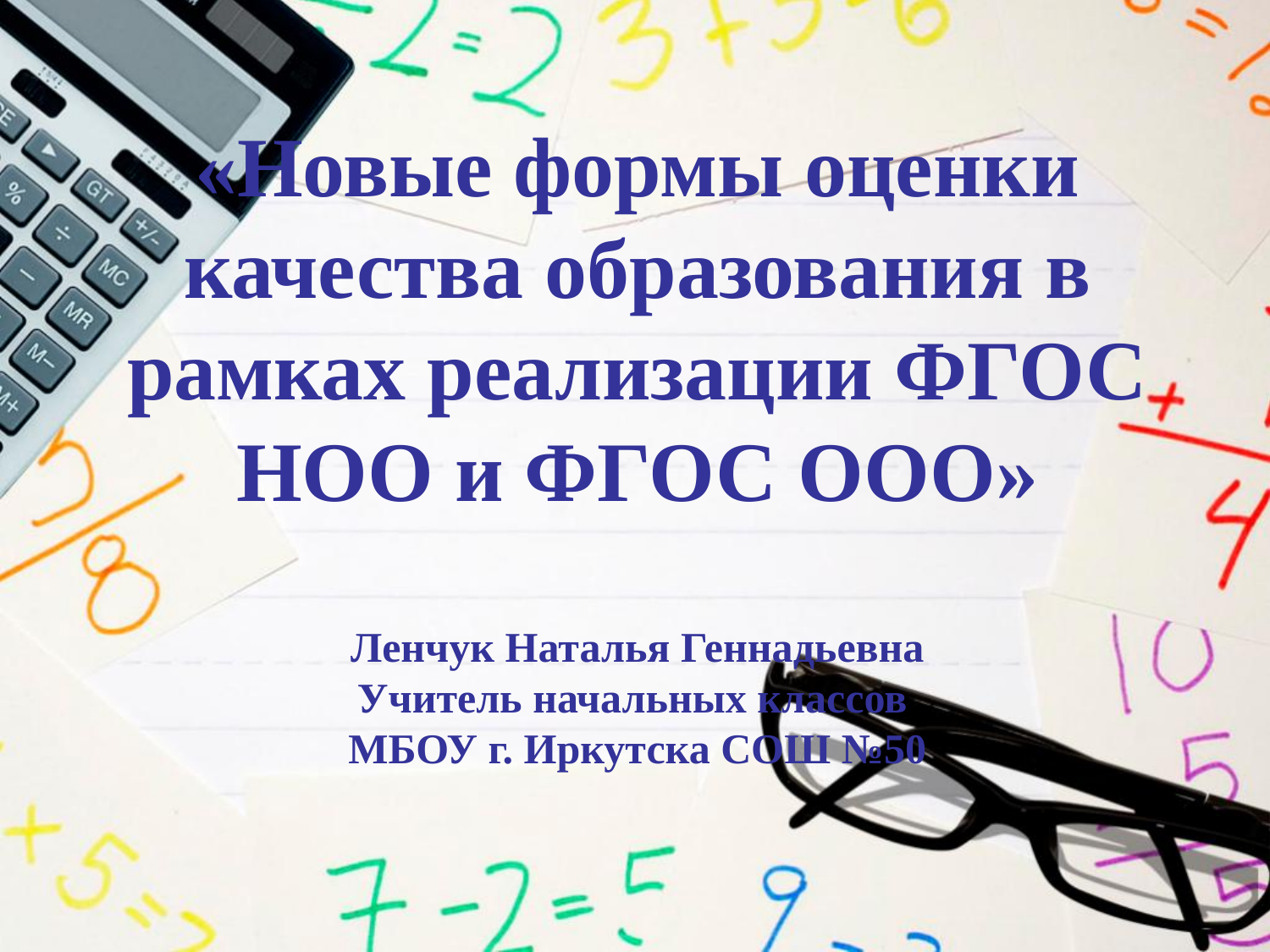

«Новые формы оценки качества образования в рамках реализации ФГОС НОО и ФГОС ООО»

Ленчук Наталья Геннадьевна
Учитель начальных классов
МБОУ г. Иркутска СОШ №50